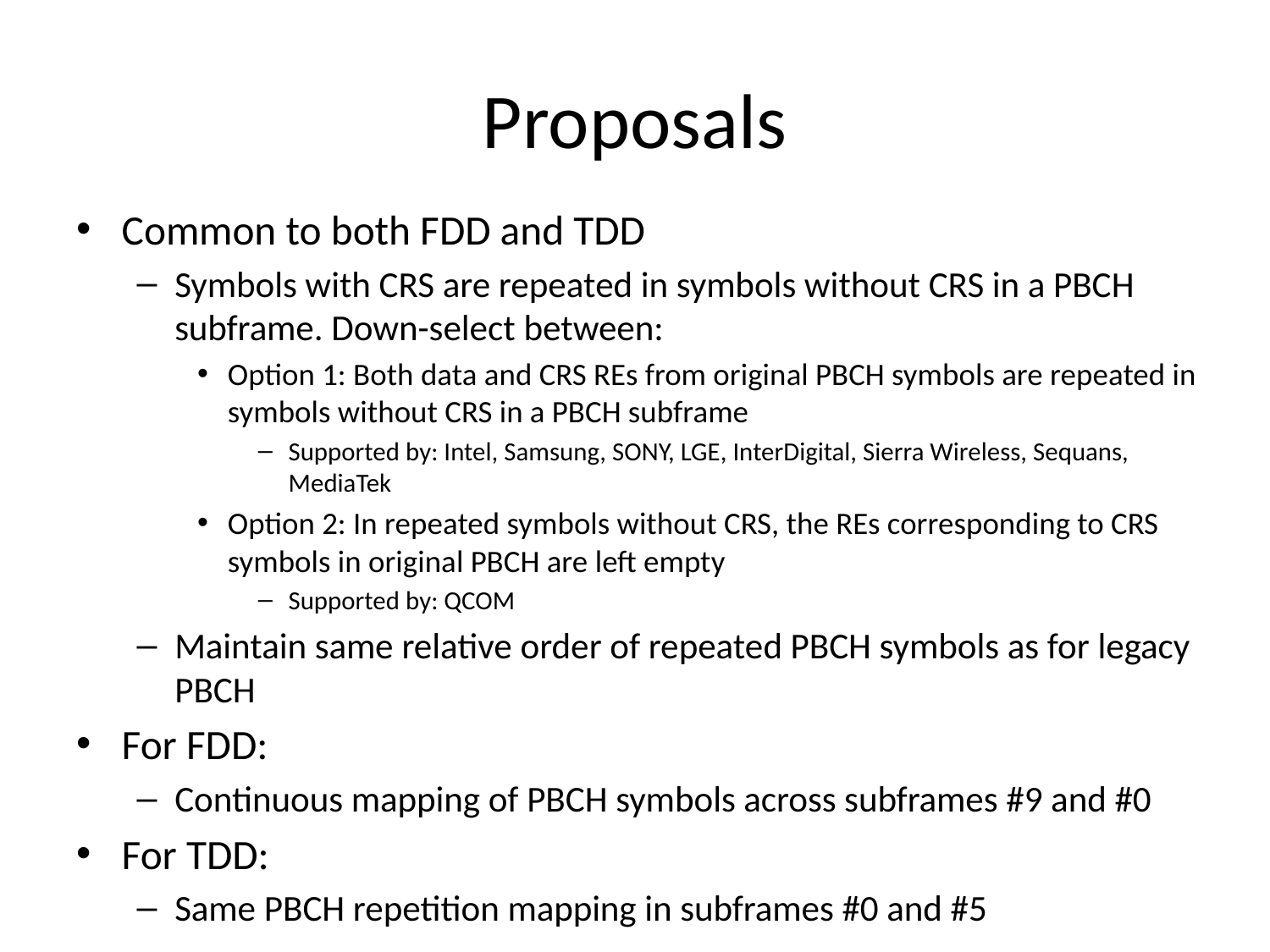

# Proposals
Common to both FDD and TDD
Symbols with CRS are repeated in symbols without CRS in a PBCH subframe. Down-select between:
Option 1: Both data and CRS REs from original PBCH symbols are repeated in symbols without CRS in a PBCH subframe
Supported by: Intel, Samsung, SONY, LGE, InterDigital, Sierra Wireless, Sequans, MediaTek
Option 2: In repeated symbols without CRS, the REs corresponding to CRS symbols in original PBCH are left empty
Supported by: QCOM
Maintain same relative order of repeated PBCH symbols as for legacy PBCH
For FDD:
Continuous mapping of PBCH symbols across subframes #9 and #0
For TDD:
Same PBCH repetition mapping in subframes #0 and #5